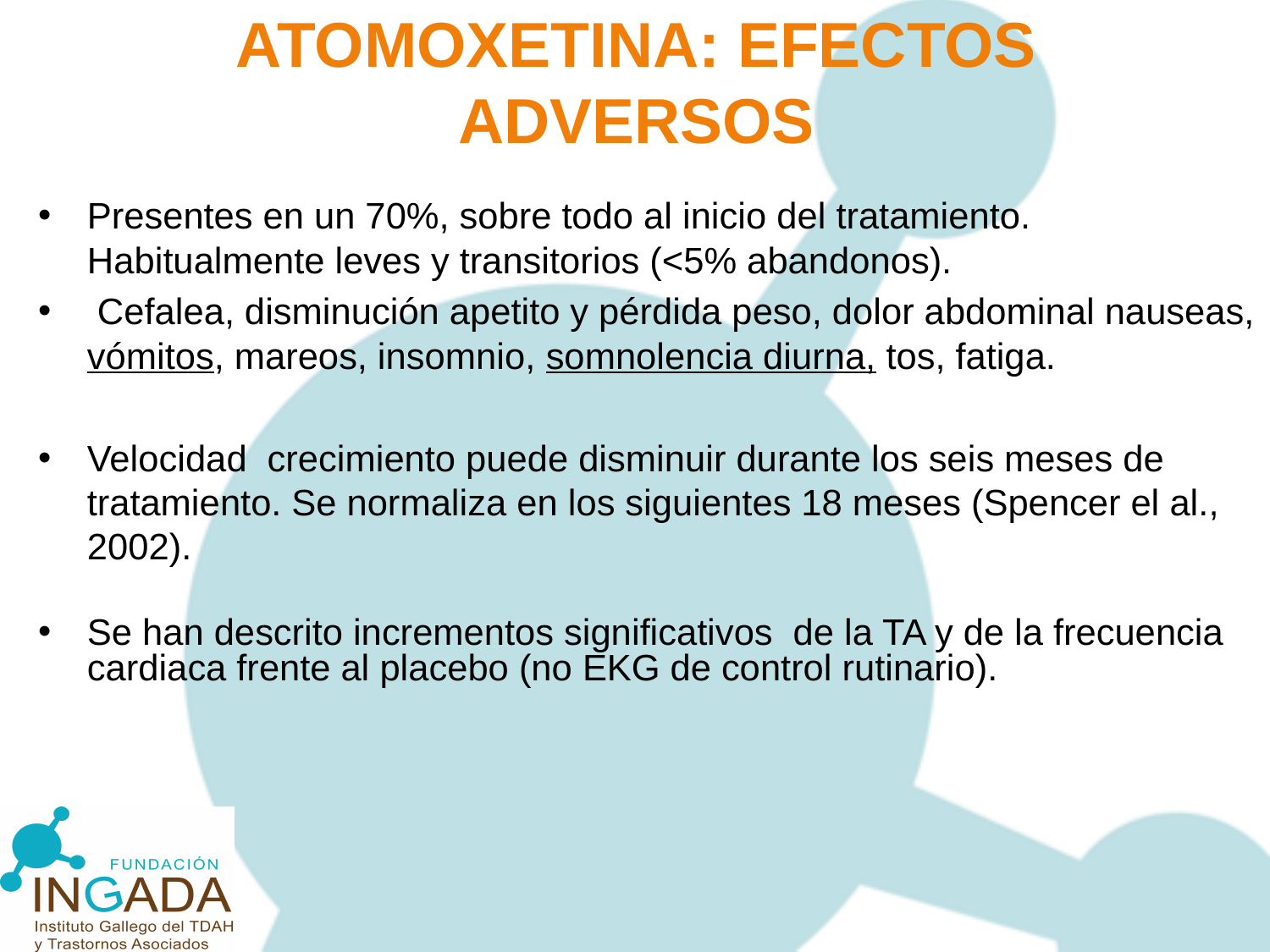

# ATOMOXETINA: EFECTOS ADVERSOS
Presentes en un 70%, sobre todo al inicio del tratamiento. Habitualmente leves y transitorios (<5% abandonos).
 Cefalea, disminución apetito y pérdida peso, dolor abdominal nauseas, vómitos, mareos, insomnio, somnolencia diurna, tos, fatiga.

Velocidad  crecimiento puede disminuir durante los seis meses de tratamiento. Se normaliza en los siguientes 18 meses (Spencer el al., 2002).

Se han descrito incrementos significativos  de la TA y de la frecuencia cardiaca frente al placebo (no EKG de control rutinario).